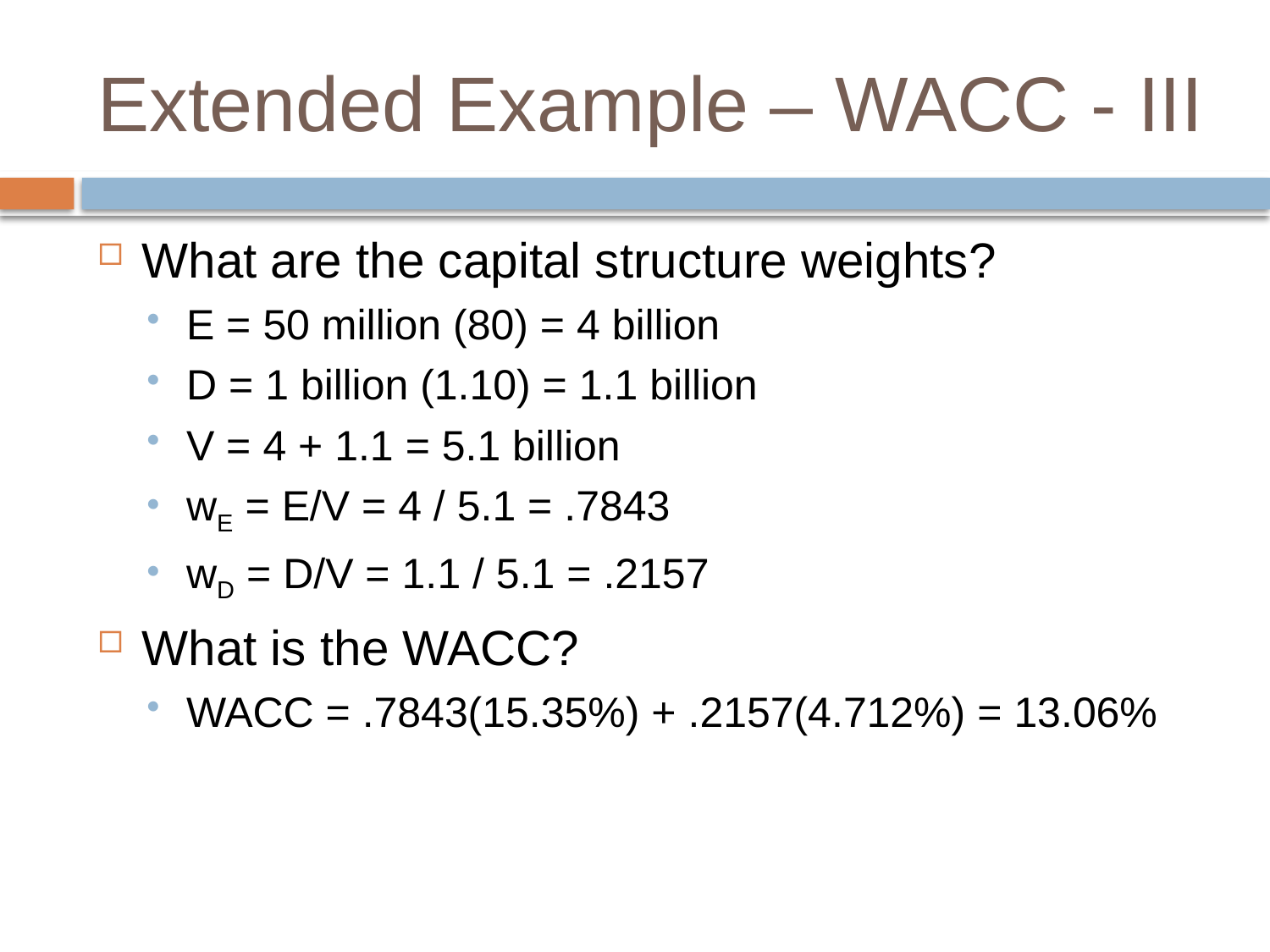

# Extended Example – WACC - III
What are the capital structure weights?
E = 50 million (80) = 4 billion
D = 1 billion (1.10) = 1.1 billion
V = 4 + 1.1 = 5.1 billion
wE = E/V = 4 / 5.1 = .7843
wD = D/V = 1.1 / 5.1 = .2157
What is the WACC?
WACC = .7843(15.35%) + .2157(4.712%) = 13.06%